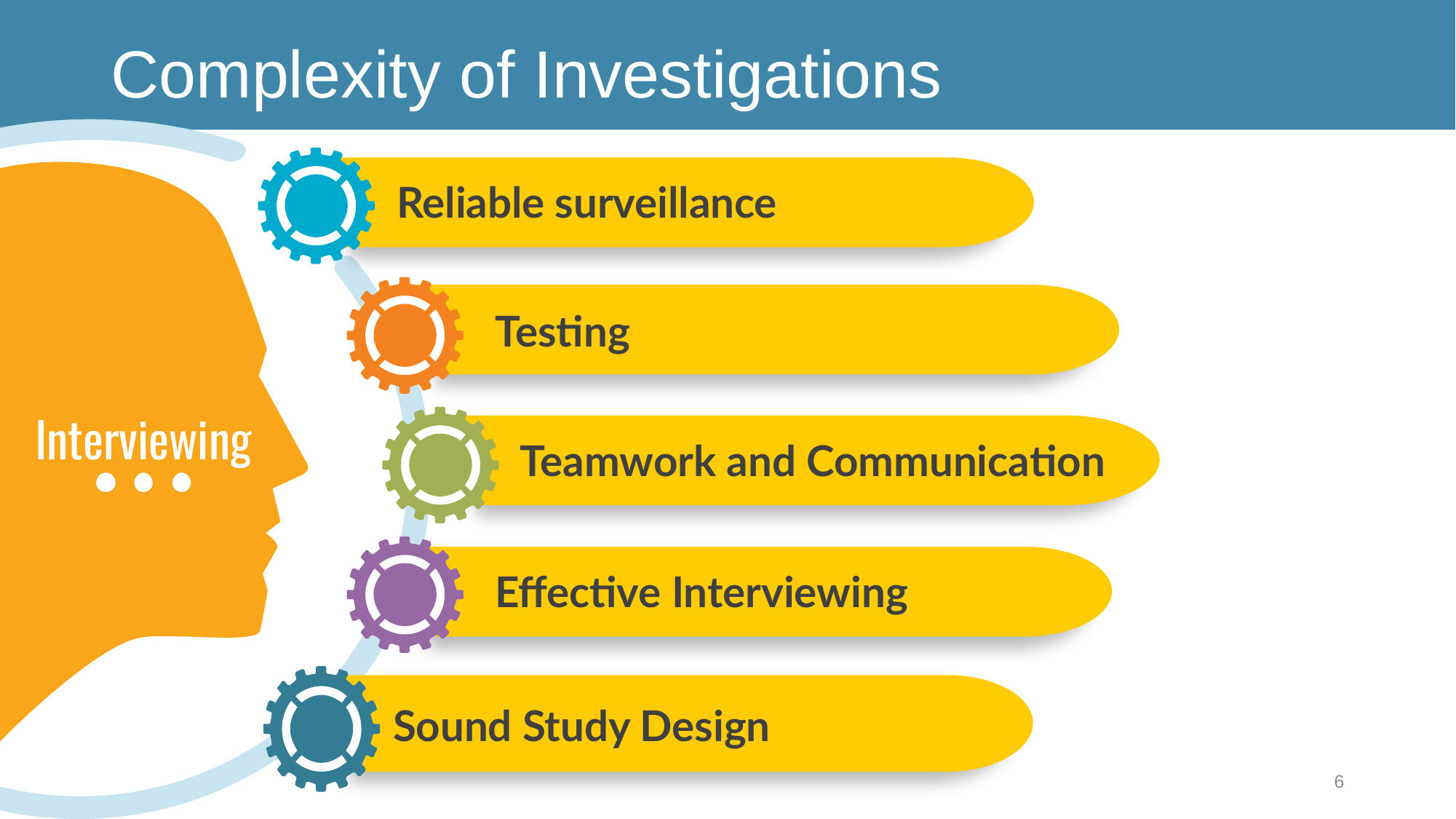

# Complexity of Investigations

Interviewing

Reliable surveillance

Testing

Teamwork and Communication

Effective Interviewing

Sound Study Design

6